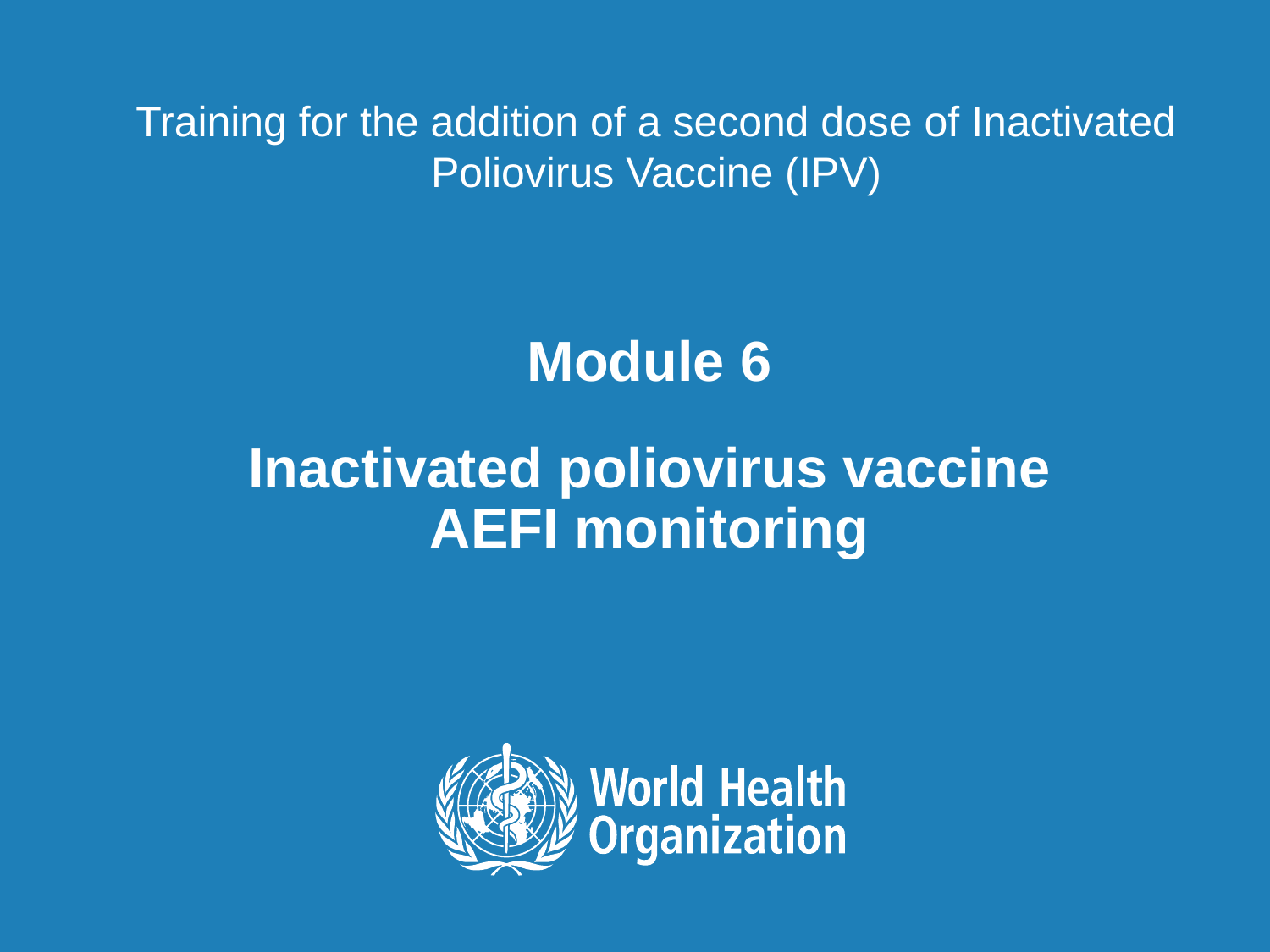

Training for the addition of a second dose of Inactivated Poliovirus Vaccine (IPV)
Module 6
Inactivated poliovirus vaccine AEFI monitoring